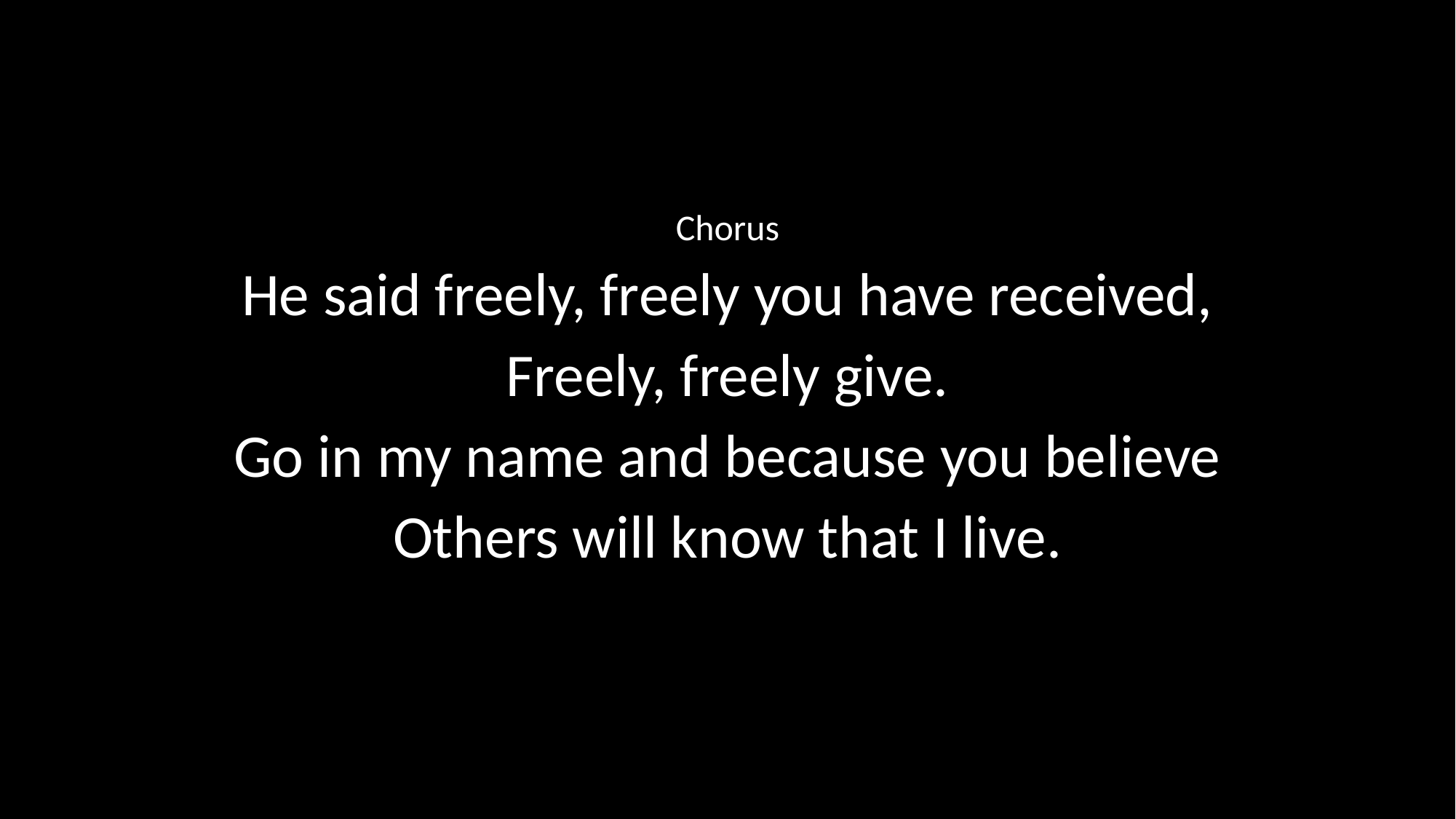

Chorus
He said freely, freely you have received,
Freely, freely give.
Go in my name and because you believe
Others will know that I live.